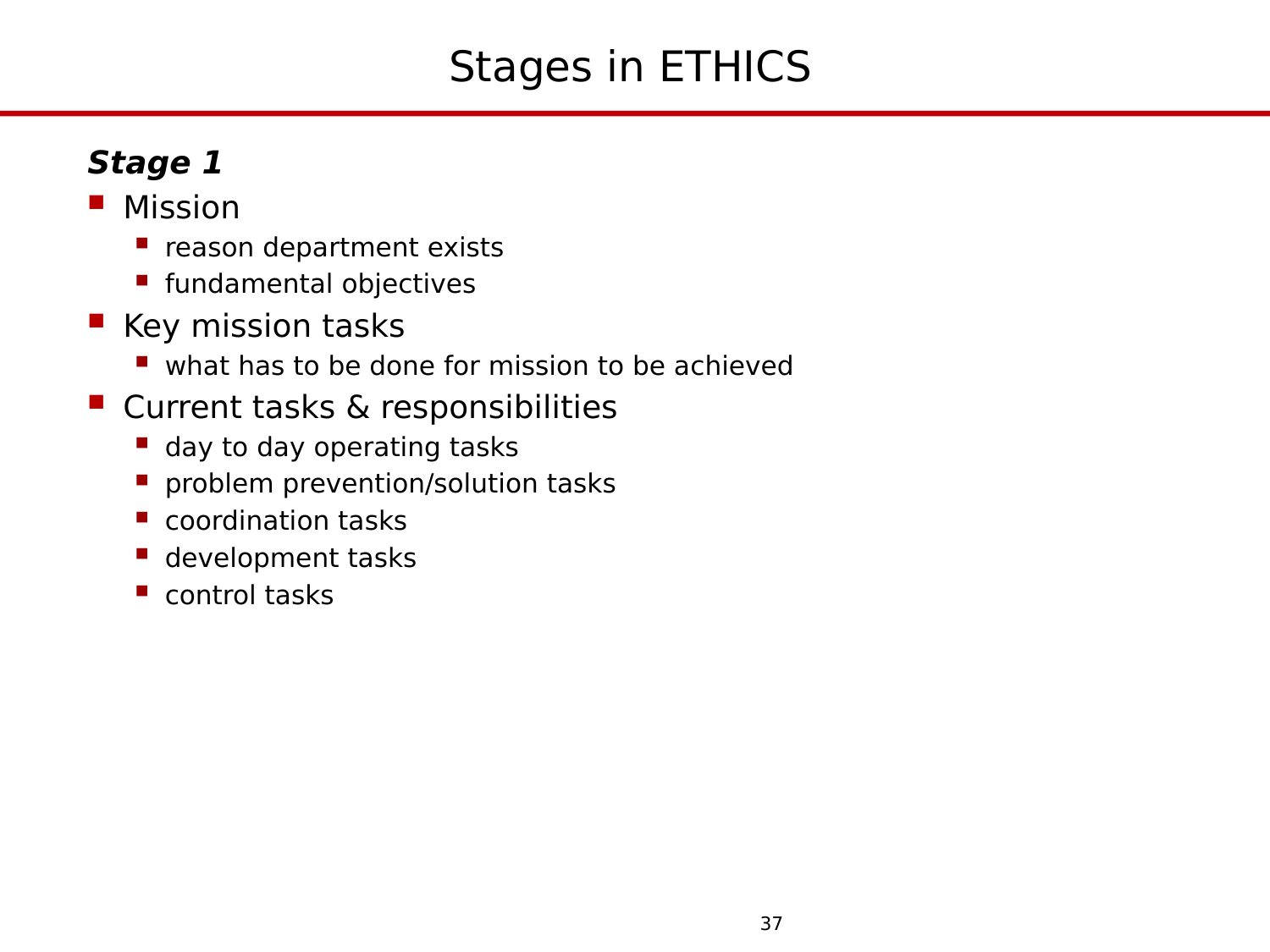

# Stages in ETHICS
Stage 1
Mission
reason department exists
fundamental objectives
Key mission tasks
what has to be done for mission to be achieved
Current tasks & responsibilities
day to day operating tasks
problem prevention/solution tasks
coordination tasks
development tasks
control tasks

37